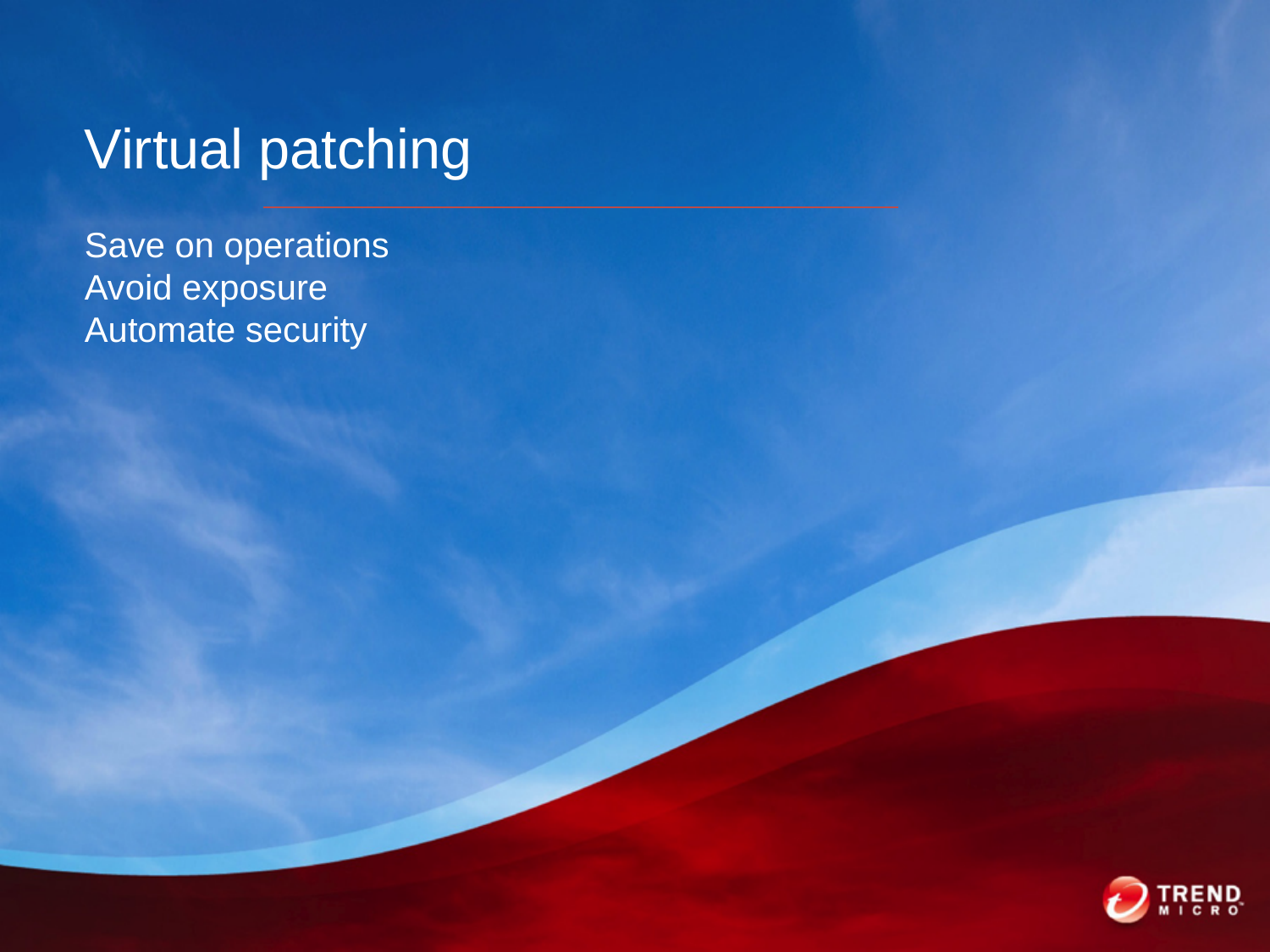

Virtual patching

Save on operations
Avoid exposure
Automate security